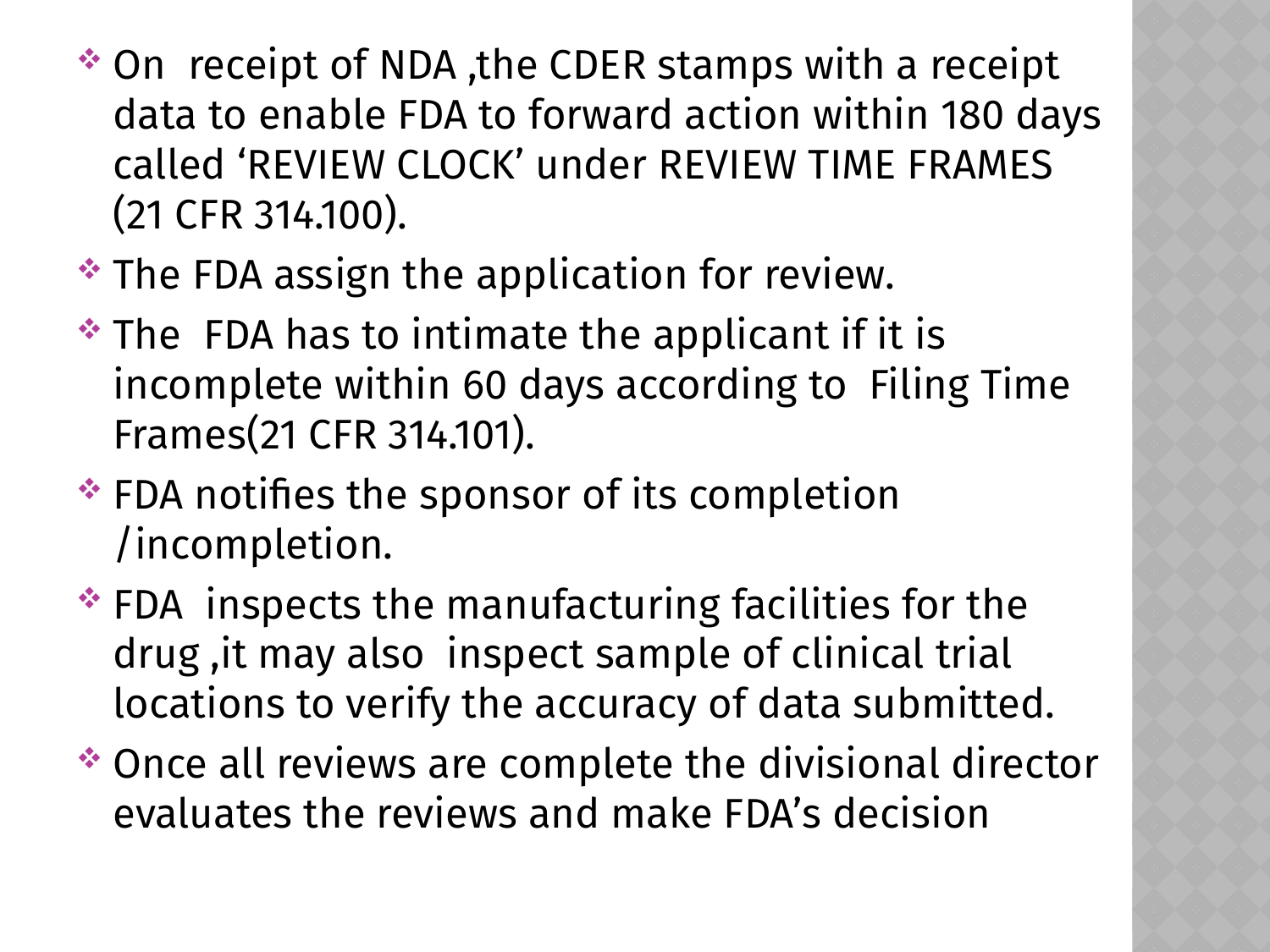

On  receipt of NDA ,the CDER stamps with a receipt   data to enable FDA to forward action within 180 days called ‘REVIEW CLOCK’ under REVIEW TIME FRAMES (21 CFR 314.100).
The FDA assign the application for review.
The  FDA has to intimate the applicant if it is incomplete within 60 days according to  Filing Time Frames(21 CFR 314.101).
FDA notifies the sponsor of its completion /incompletion.
FDA  inspects the manufacturing facilities for the drug ,it may also  inspect sample of clinical trial locations to verify the accuracy of data submitted.
Once all reviews are complete the divisional director evaluates the reviews and make FDA’s decision